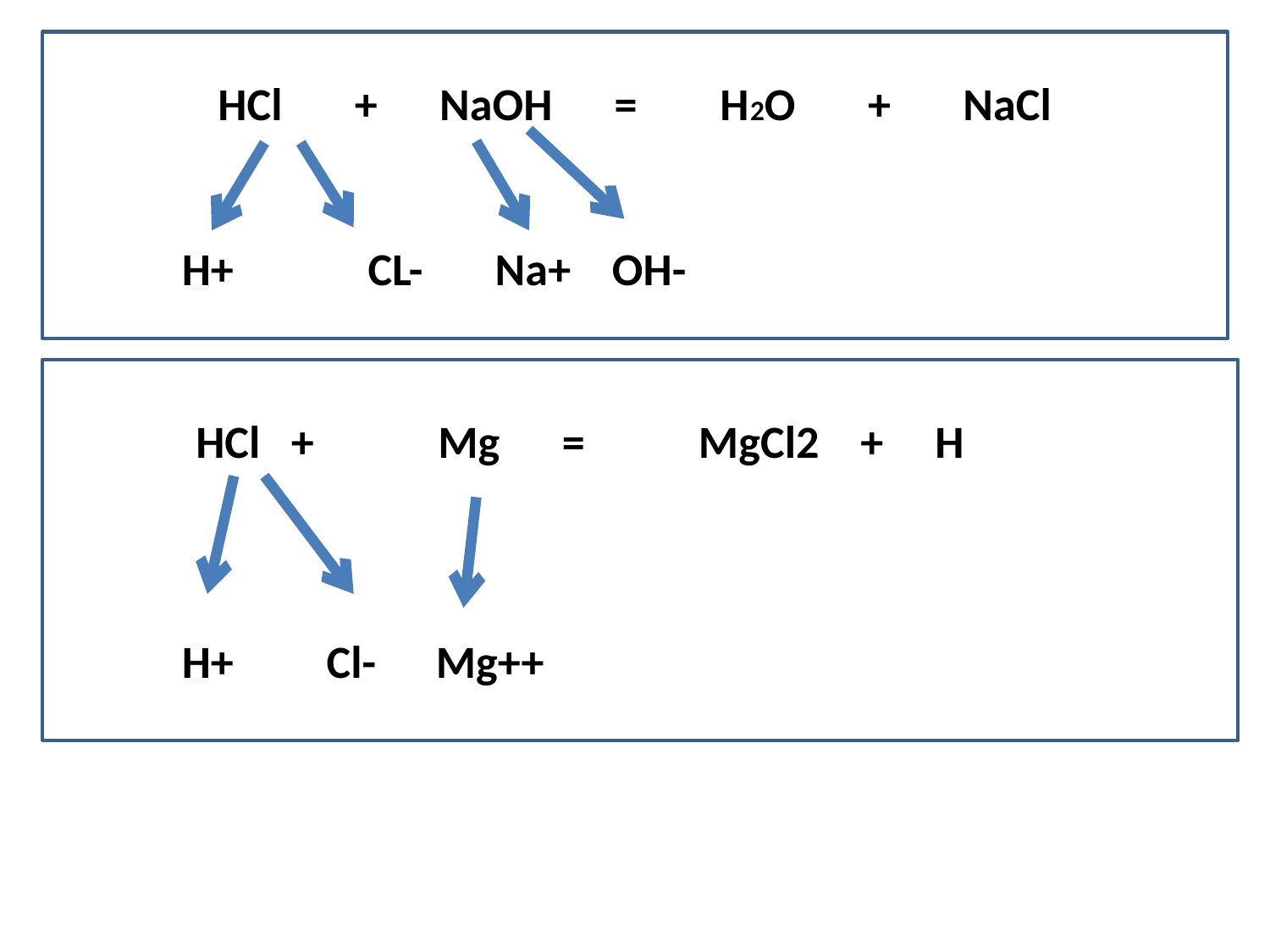

HCl       +      NaOH      =        H2O       +       NaCl

	H+             CL-       Na+    OH-
	HCl   +            Mg      =           MgCl2    +     H

	H+         Cl-	Mg++